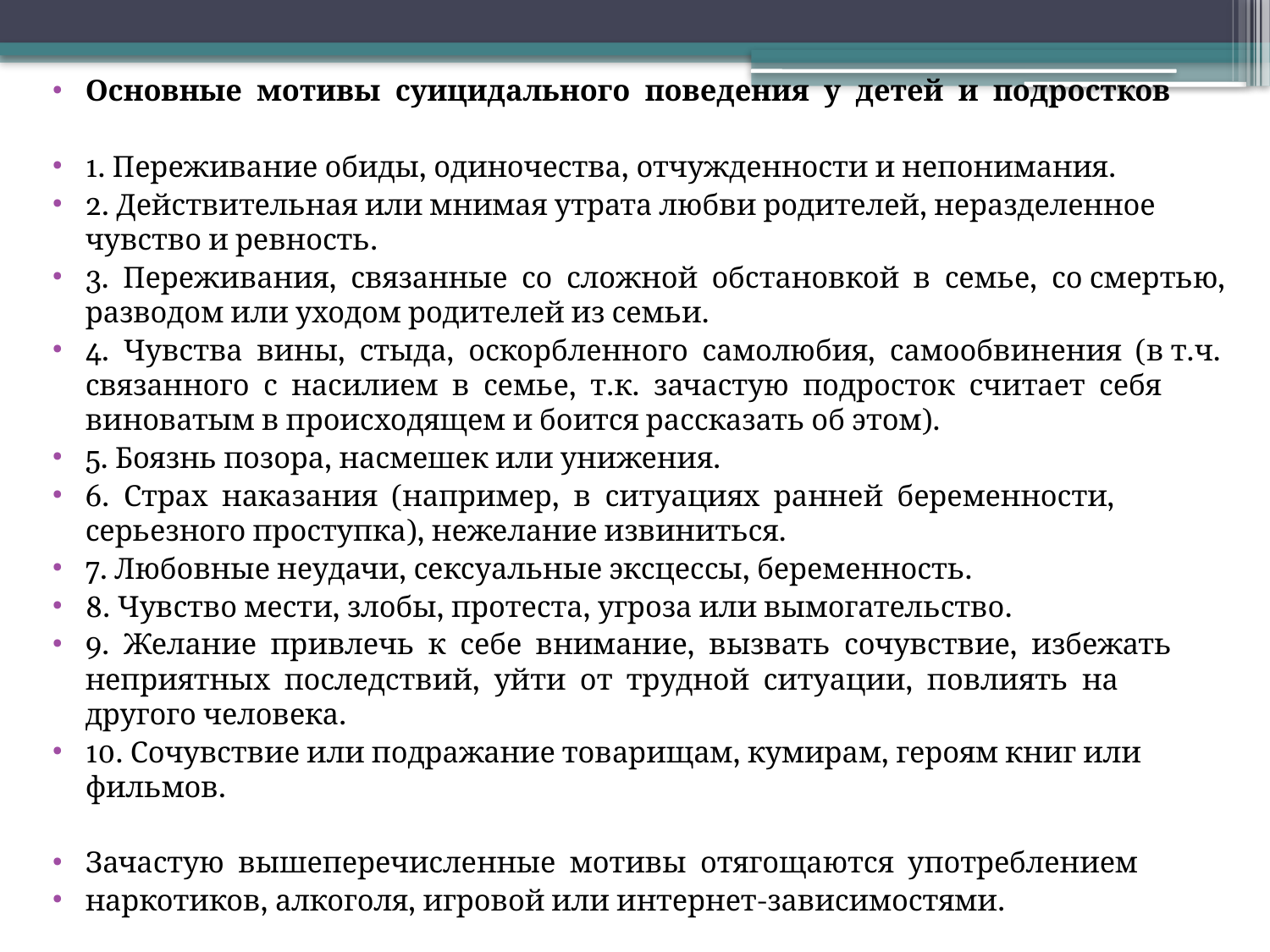

Основные  мотивы  суицидального  поведения  у  детей  и  подростков

1. Переживание обиды, одиночества, отчужденности и непонимания.
2. Действительная или мнимая утрата любви родителей, неразделенное чувство и ревность.
3.  Переживания,  связанные  со  сложной  обстановкой  в  семье,  со смертью, разводом или уходом родителей из семьи.
4.  Чувства  вины,  стыда,  оскорбленного  самолюбия,  самообвинения  (в т.ч.  связанного  с  насилием  в  семье,  т.к.  зачастую  подросток  считает  себя виноватым в происходящем и боится рассказать об этом).
5. Боязнь позора, насмешек или унижения.
6.  Страх  наказания  (например,  в  ситуациях  ранней  беременности, серьезного проступка), нежелание извиниться.
7. Любовные неудачи, сексуальные эксцессы, беременность.
8. Чувство мести, злобы, протеста, угроза или вымогательство.
9.  Желание  привлечь  к  себе  внимание,  вызвать  сочувствие,  избежать неприятных  последствий,  уйти  от  трудной  ситуации,  повлиять  на  другого человека.
10. Сочувствие или подражание товарищам, кумирам, героям книг или фильмов.

Зачастую  вышеперечисленные  мотивы  отягощаются  употреблением
наркотиков, алкоголя, игровой или интернет-зависимостями.